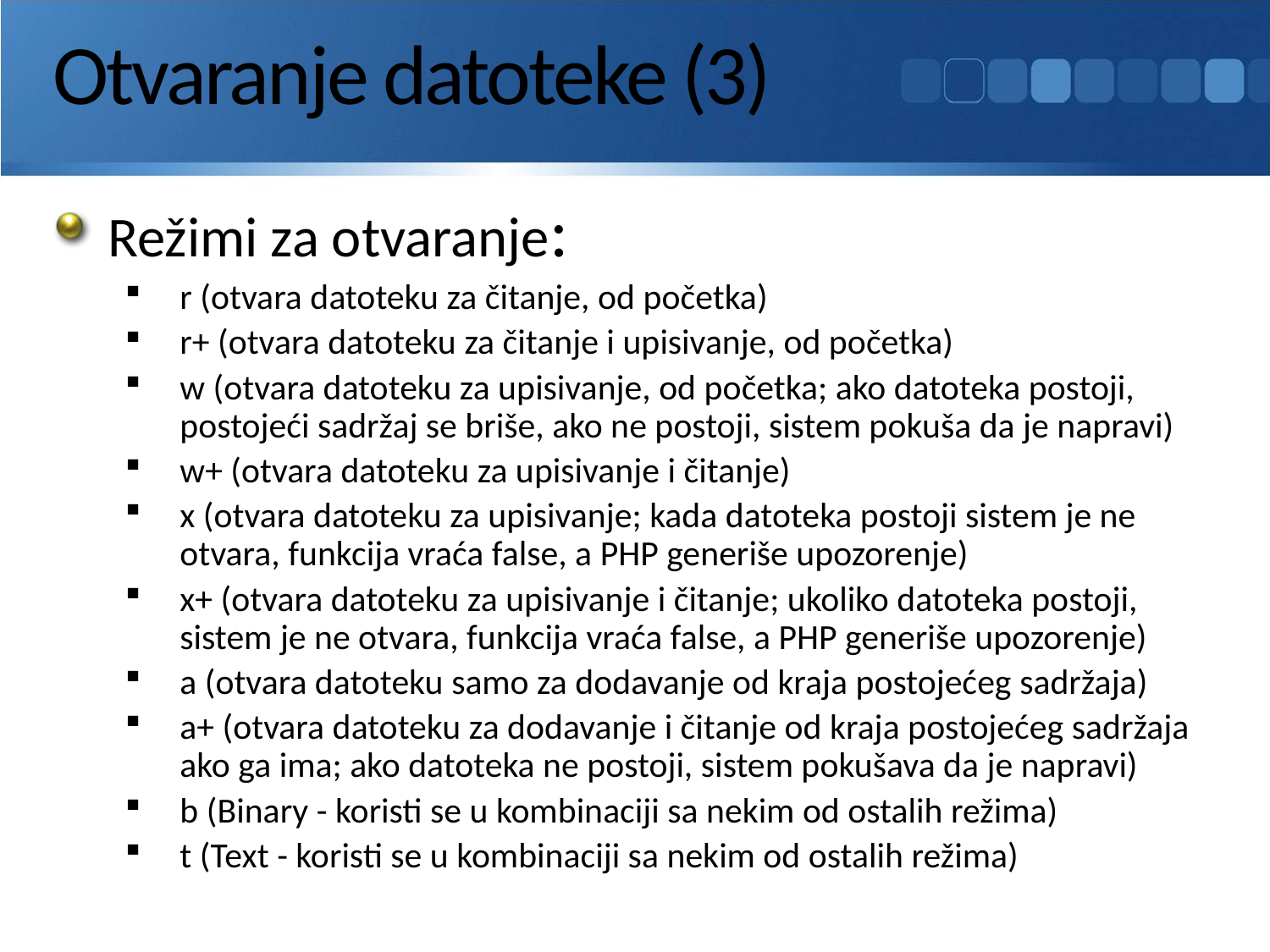

# Otvaranje datoteke (3)
Režimi za otvaranje:
r (otvara datoteku za čitanje, od početka)
r+ (otvara datoteku za čitanje i upisivanje, od početka)
w (otvara datoteku za upisivanje, od početka; ako datoteka postoji, postojeći sadržaj se briše, ako ne postoji, sistem pokuša da je napravi)
w+ (otvara datoteku za upisivanje i čitanje)
x (otvara datoteku za upisivanje; kada datoteka postoji sistem je ne otvara, funkcija vraća false, a PHP generiše upozorenje)
x+ (otvara datoteku za upisivanje i čitanje; ukoliko datoteka postoji, sistem je ne otvara, funkcija vraća false, a PHP generiše upozorenje)
a (otvara datoteku samo za dodavanje od kraja postojećeg sadržaja)
a+ (otvara datoteku za dodavanje i čitanje od kraja postojećeg sadržaja ako ga ima; ako datoteka ne postoji, sistem pokušava da je napravi)
b (Binary - koristi se u kombinaciji sa nekim od ostalih režima)
t (Text - koristi se u kombinaciji sa nekim od ostalih režima)
124